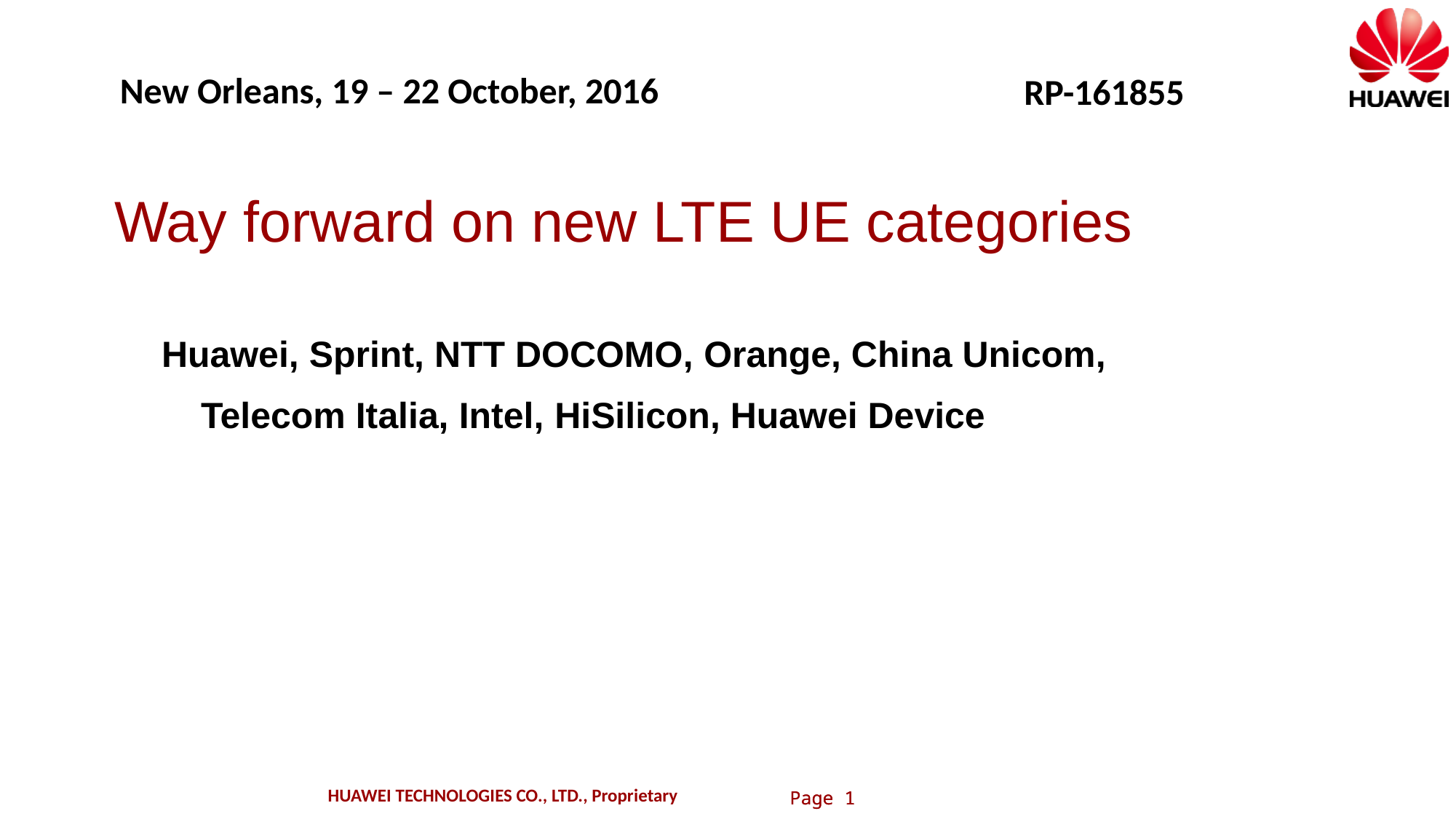

New Orleans, 19 – 22 October, 2016
RP-161855
# Way forward on new LTE UE categories
Huawei, Sprint, NTT DOCOMO, Orange, China Unicom, Telecom Italia, Intel, HiSilicon, Huawei Device